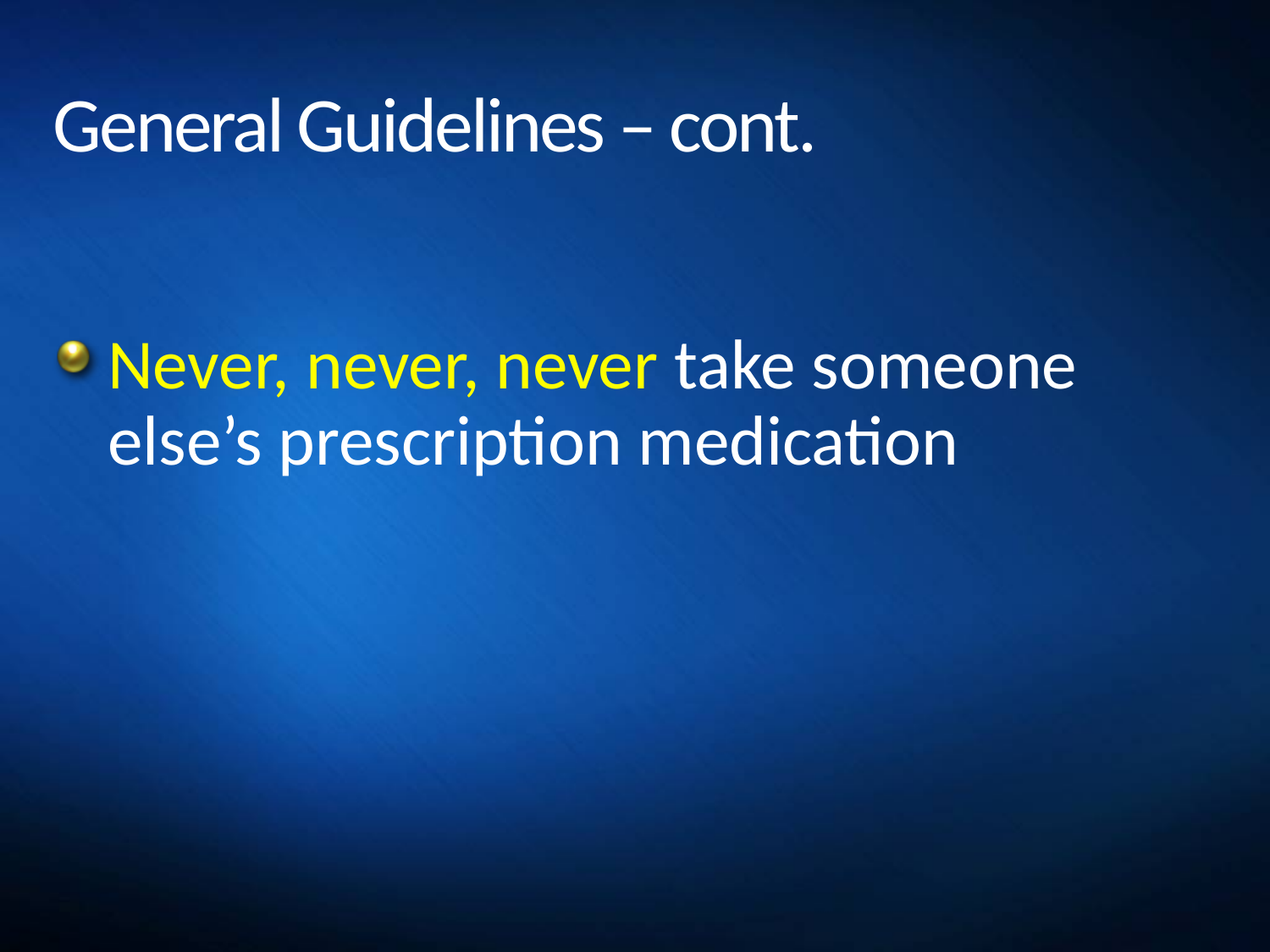

# General Guidelines – cont.
Never, never, never take someone else’s prescription medication